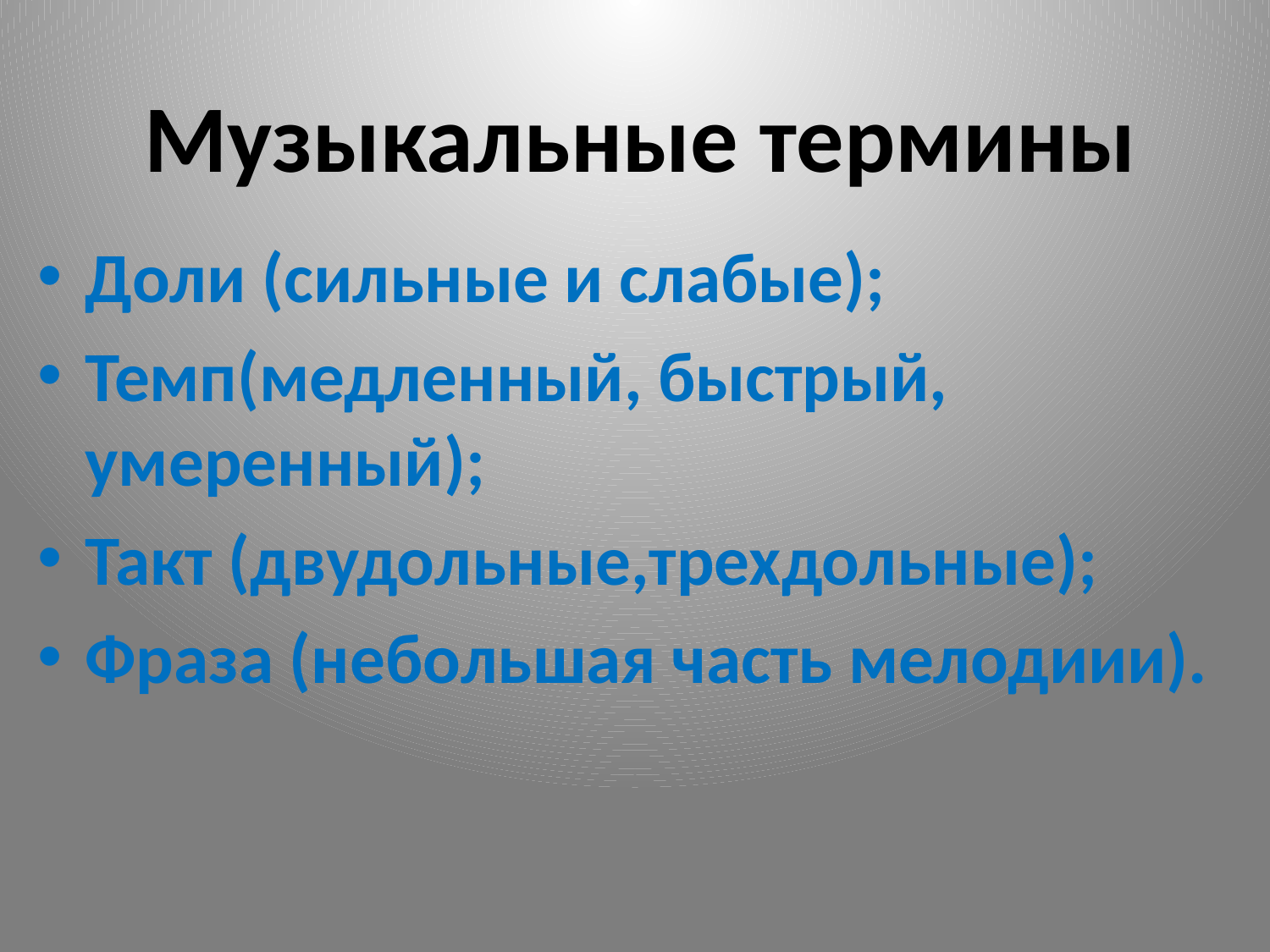

Музыкальные термины
Доли (сильные и слабые);
Темп(медленный, быстрый, умеренный);
Такт (двудольные,трехдольные);
Фраза (небольшая часть мелодиии).